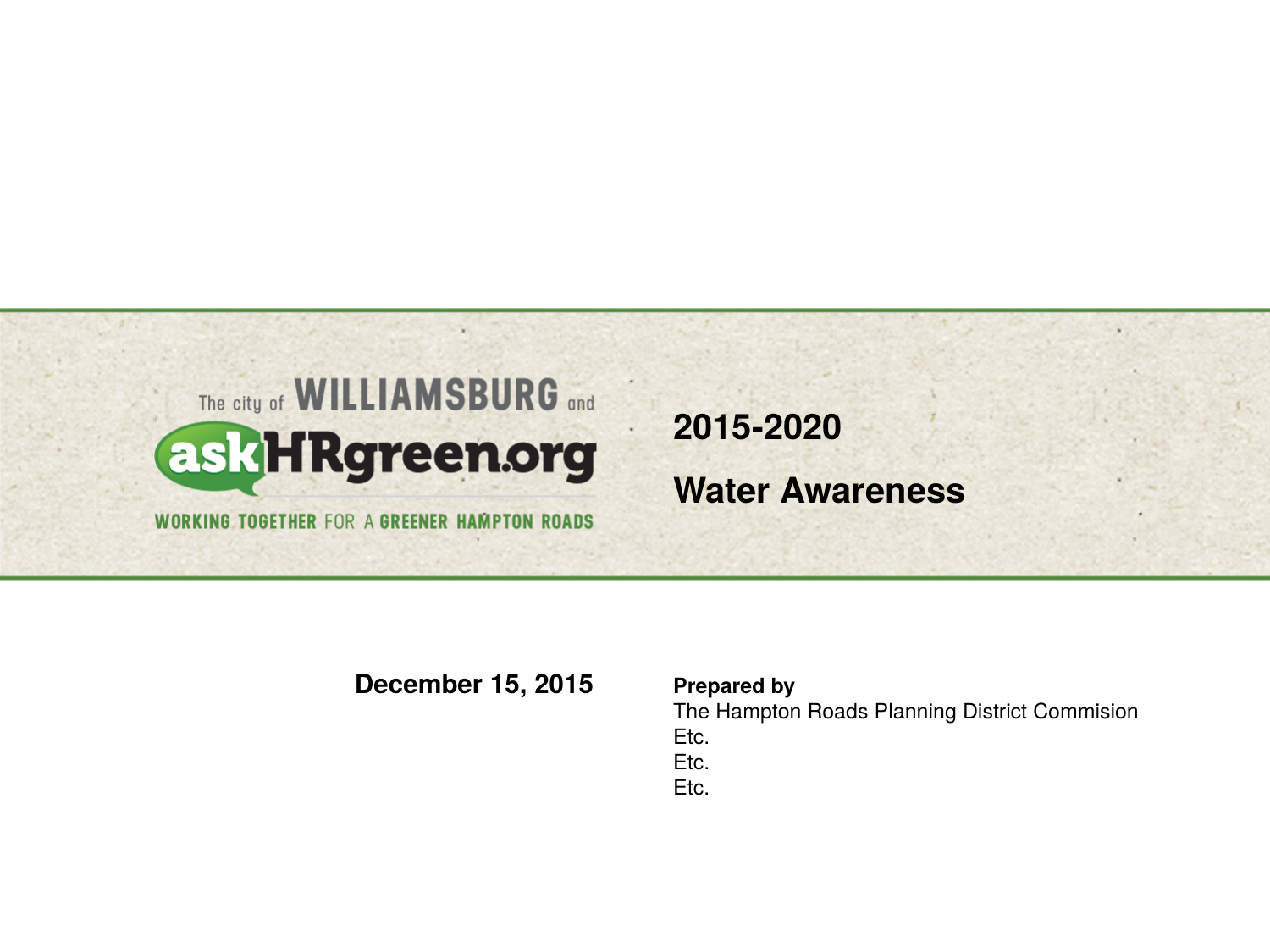

2015-2020
Water Awareness
December 15, 2015
Prepared by
The Hampton Roads Planning District Commision
Etc.
Etc.
Etc.